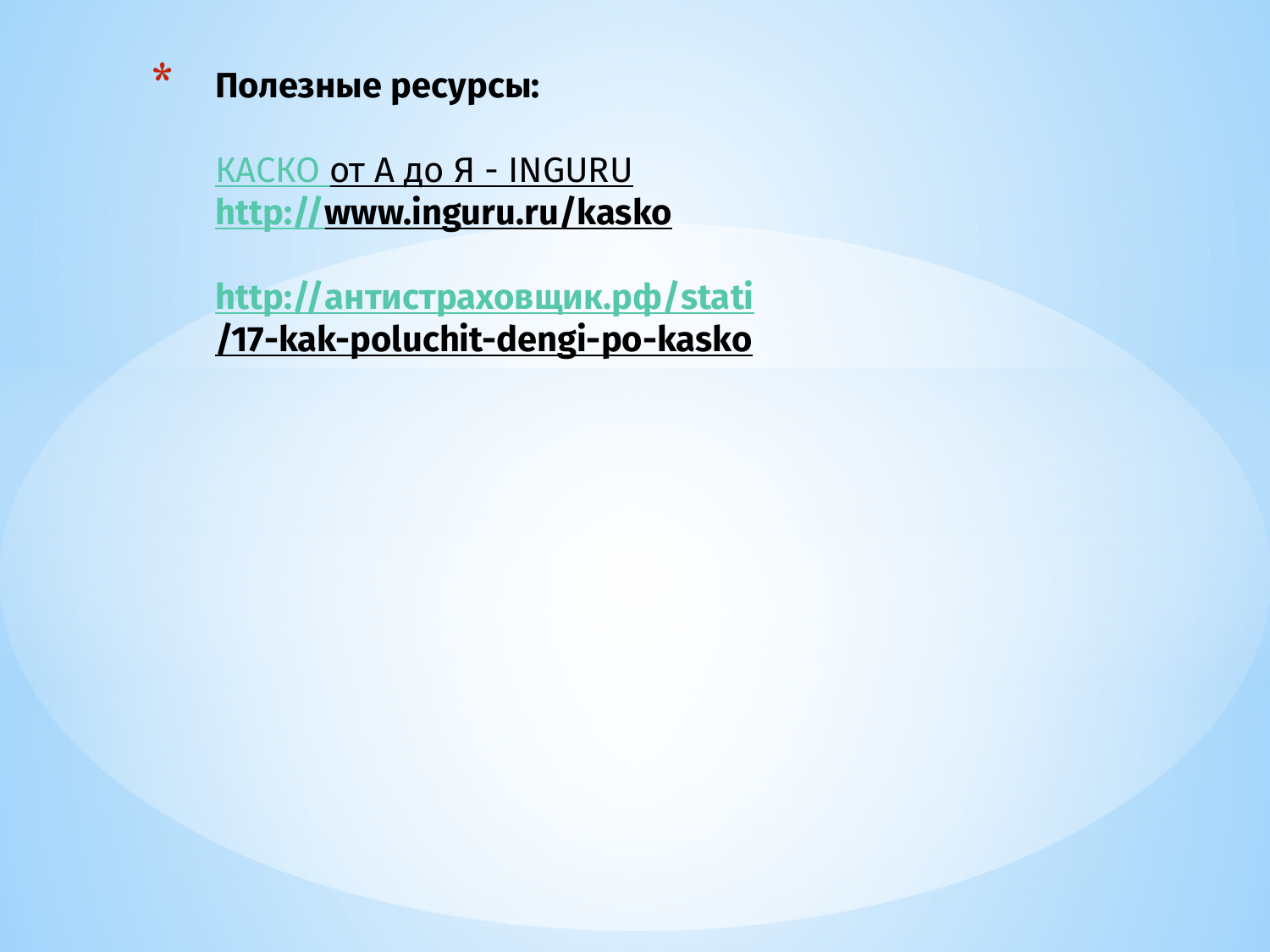

# Полезные ресурсы: КАСКО от А до Я - INGURU http://www.inguru.ru/kasko http://антистраховщик.рф/stati/17-kak-poluchit-dengi-po-kasko